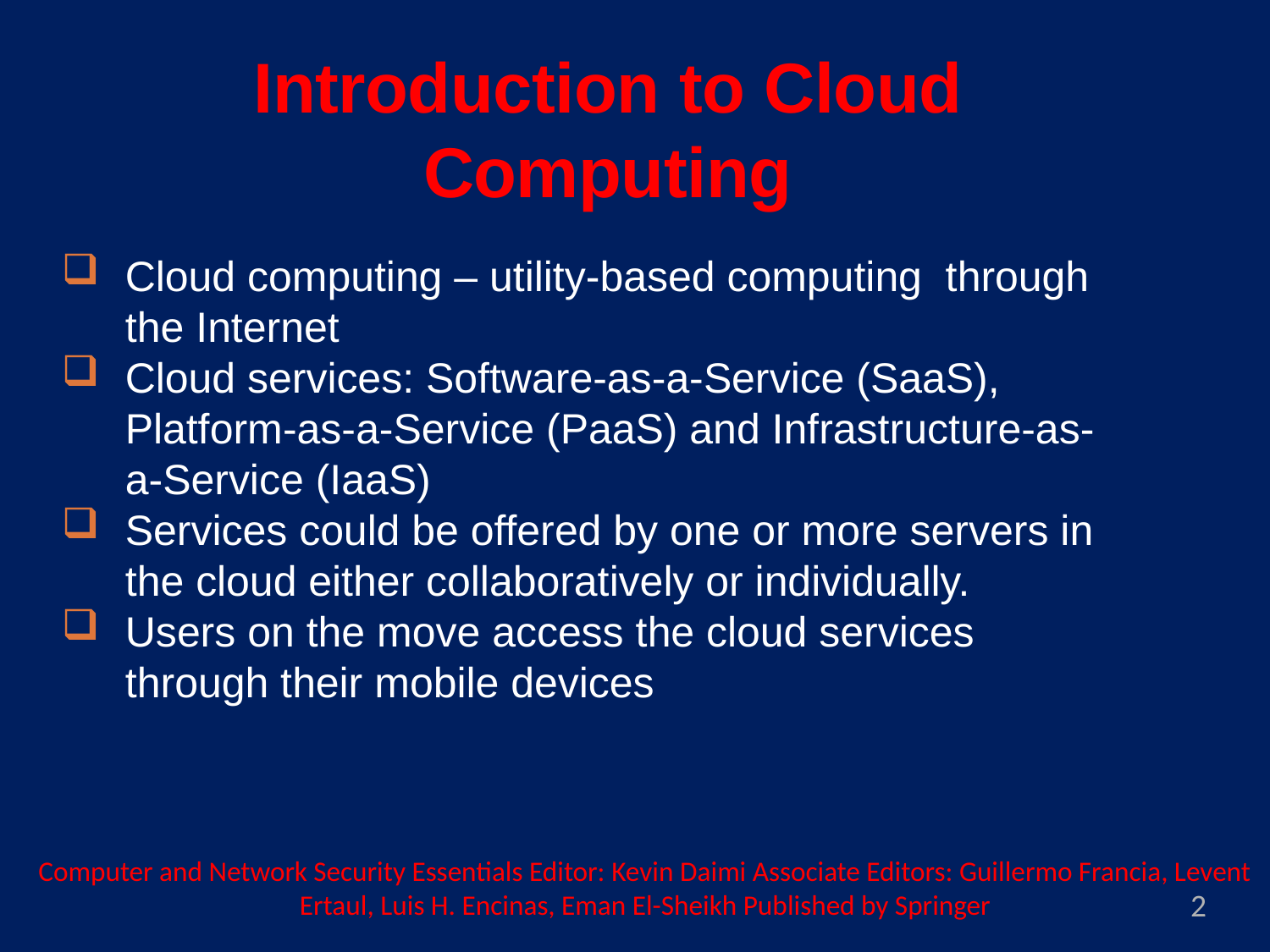

Introduction to Cloud Computing
Cloud computing – utility-based computing  through the Internet
Cloud services: Software-as-a-Service (SaaS), Platform-as-a-Service (PaaS) and Infrastructure-as-a-Service (IaaS)
Services could be offered by one or more servers in the cloud either collaboratively or individually.
Users on the move access the cloud services through their mobile devices

Computer and Network Security Essentials Editor: Kevin Daimi Associate Editors: Guillermo Francia, Levent Ertaul, Luis H. Encinas, Eman El-Sheikh Published by Springer
2